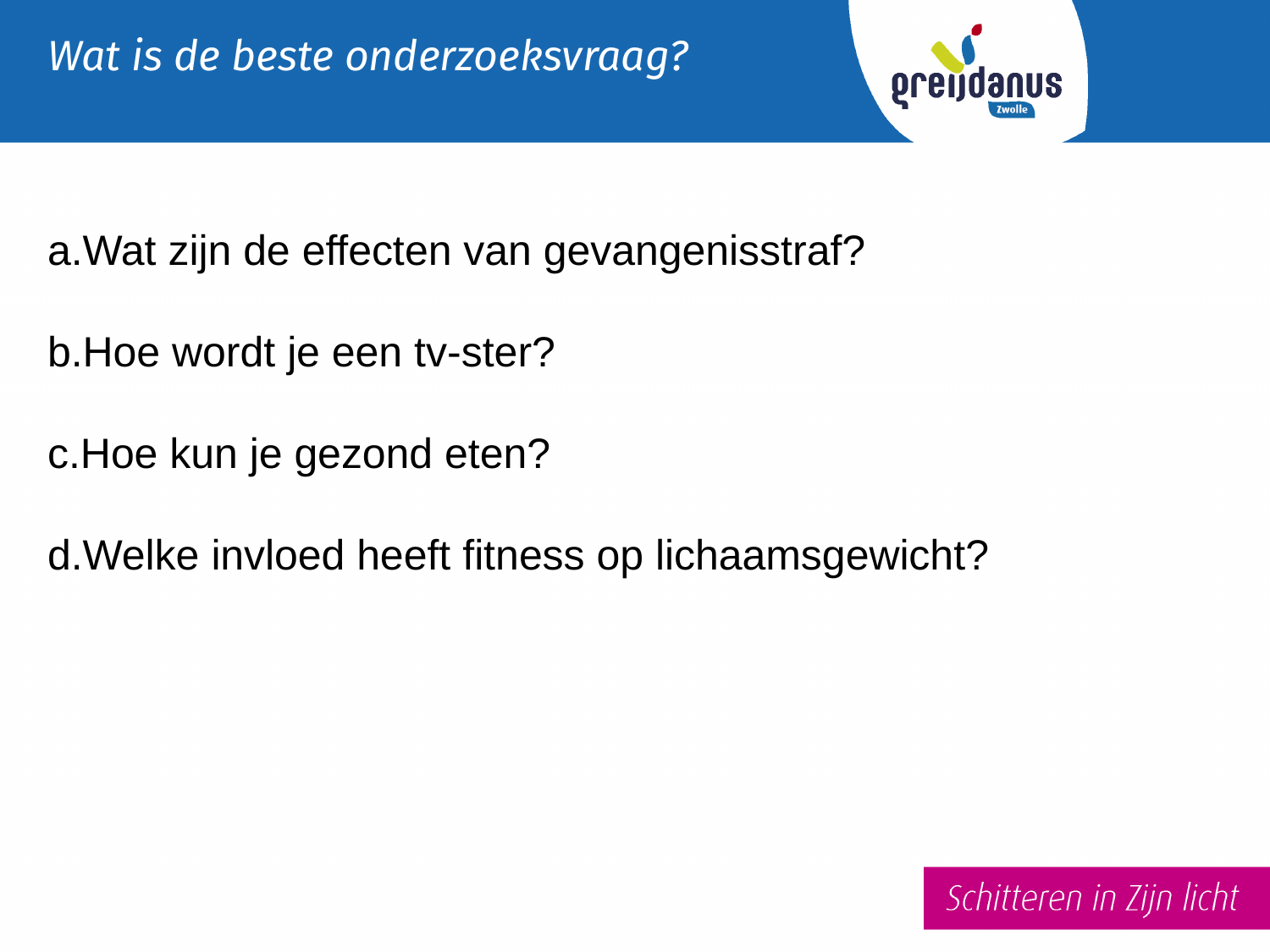

# Wat is de beste onderzoeksvraag?

a.Wat zijn de effecten van gevangenisstraf?

b.Hoe wordt je een tv-ster?

c.Hoe kun je gezond eten?

d.Welke invloed heeft fitness op lichaamsgewicht?